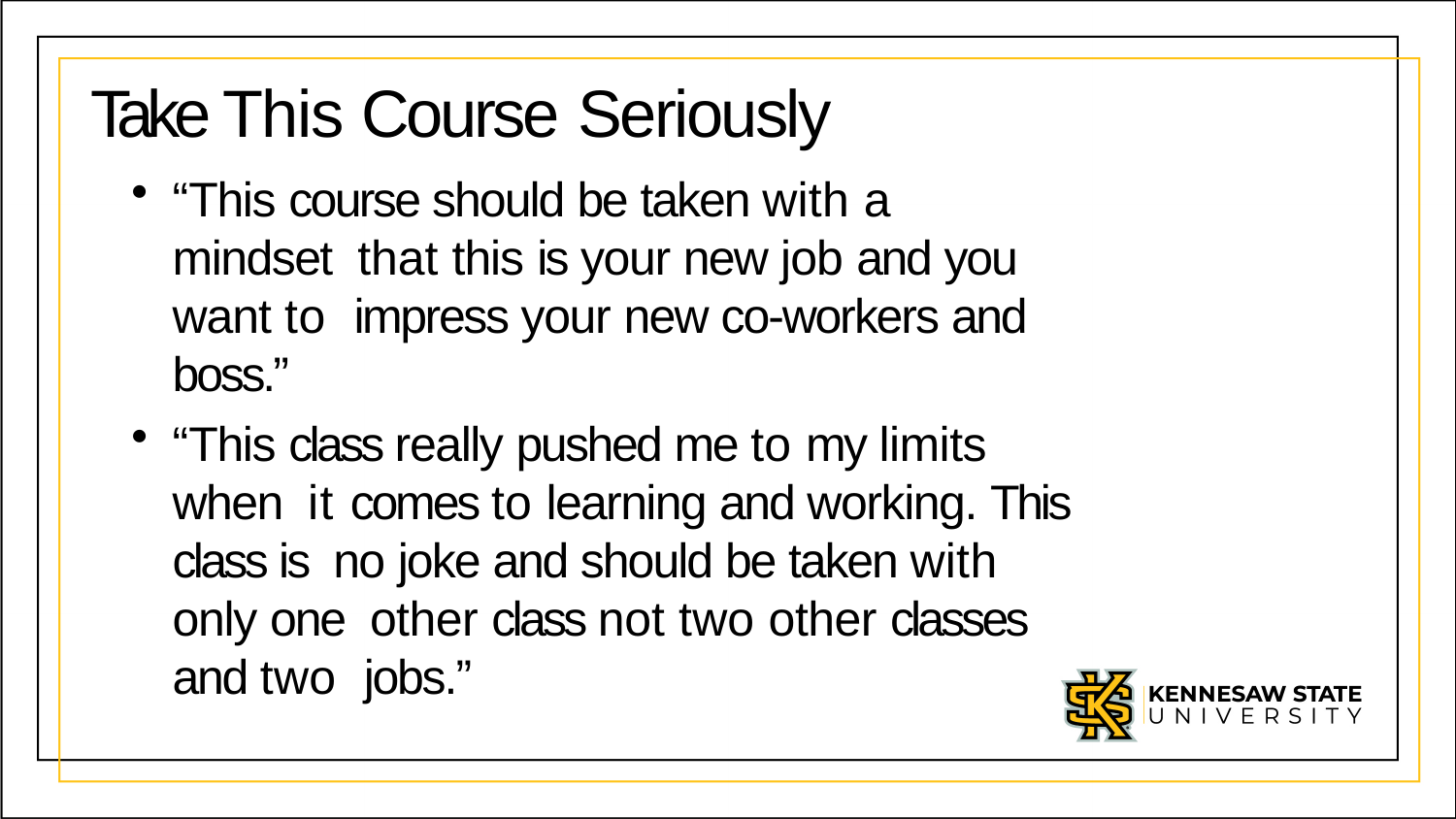

# Take This Course Seriously
“This course should be taken with a mindset  that this is your new job and you want to  impress your new co-workers and boss.”
“This class really pushed me to my limits when  it comes to learning and working. This class is  no joke and should be taken with only one  other class not two other classes and two  jobs.”